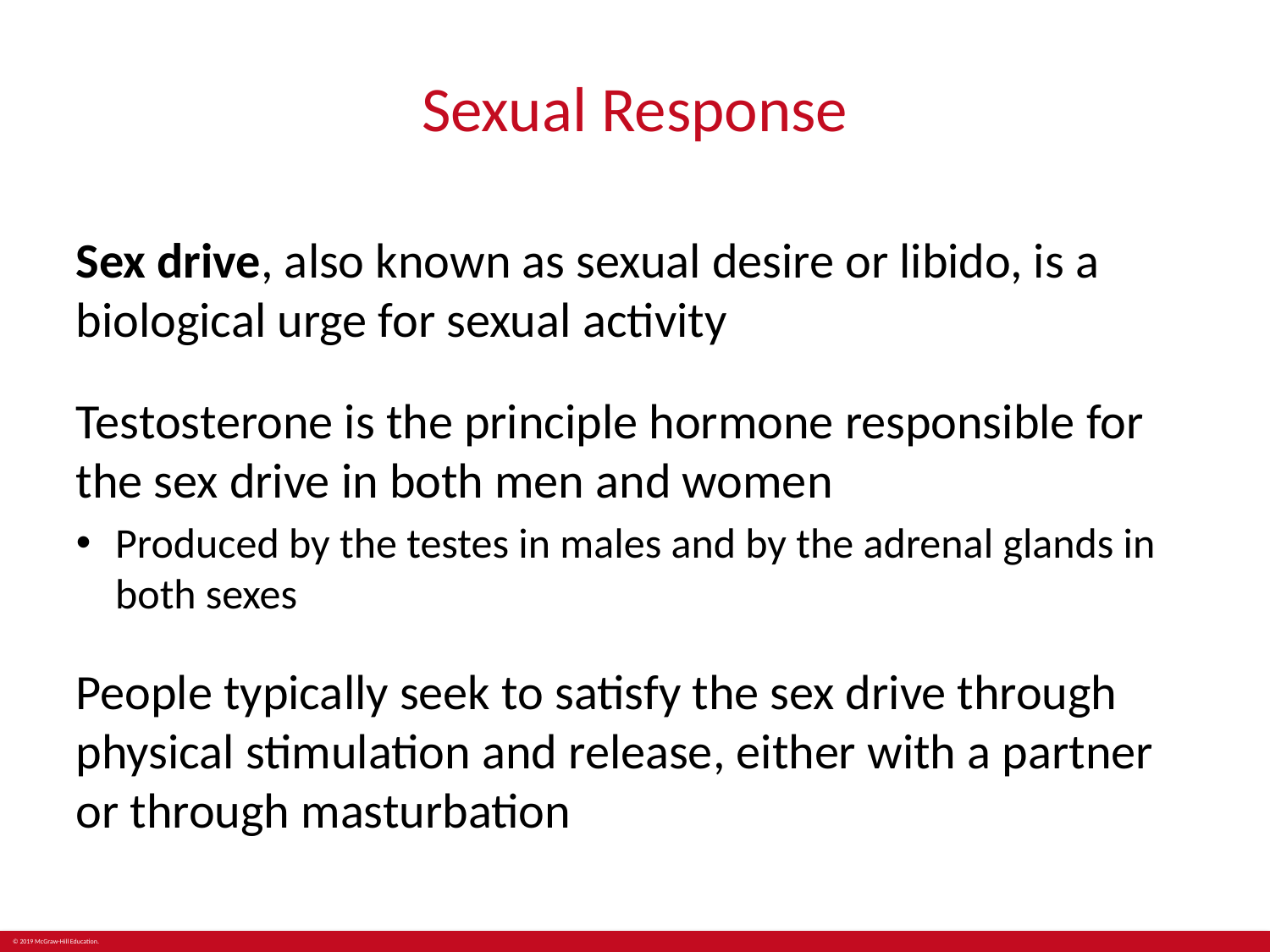

# Sexual Response
Sex drive, also known as sexual desire or libido, is a biological urge for sexual activity
Testosterone is the principle hormone responsible for the sex drive in both men and women
Produced by the testes in males and by the adrenal glands in both sexes
People typically seek to satisfy the sex drive through physical stimulation and release, either with a partner or through masturbation